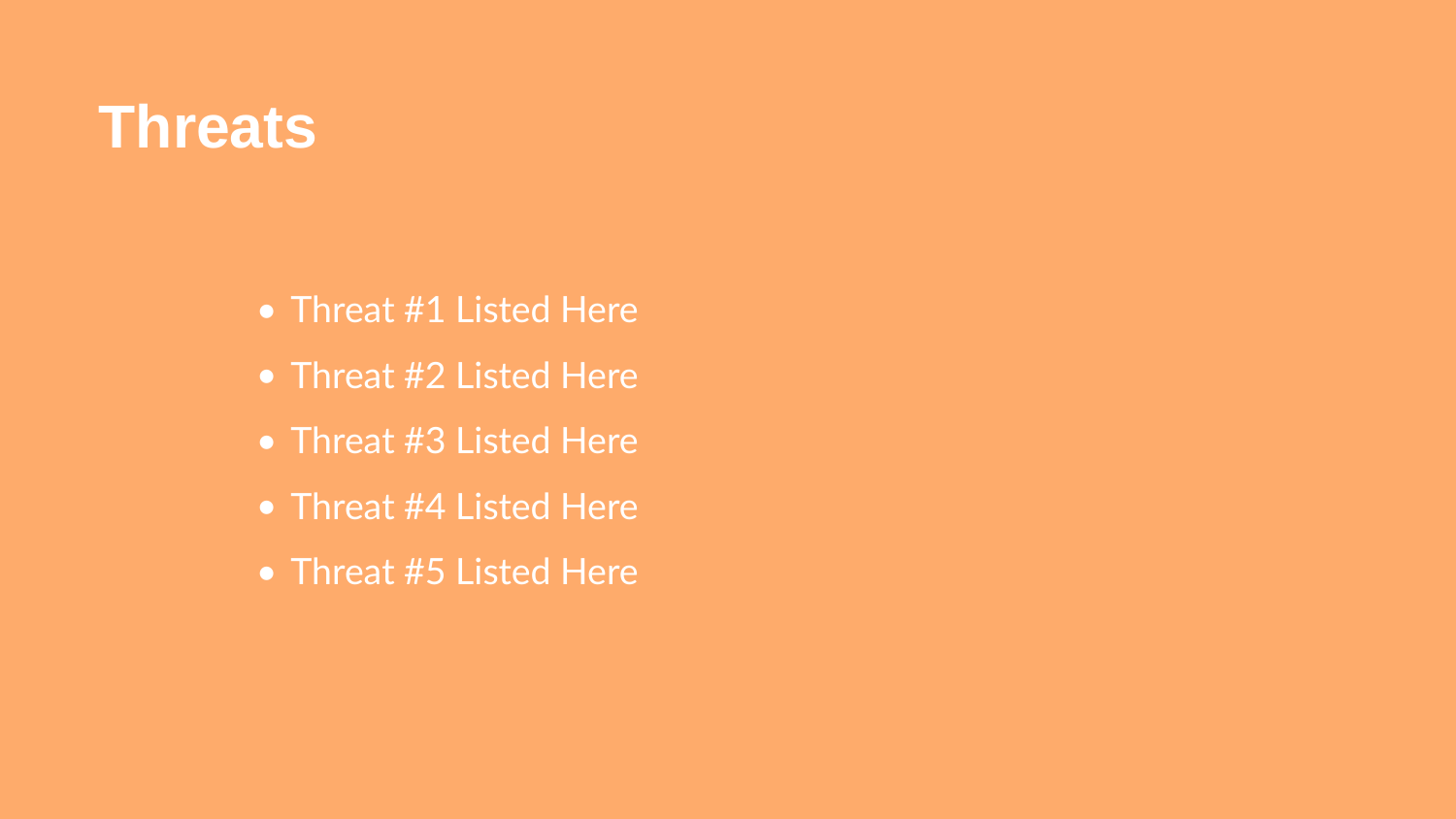

Threats
Threat #1 Listed Here
Threat #2 Listed Here
Threat #3 Listed Here
Threat #4 Listed Here
Threat #5 Listed Here